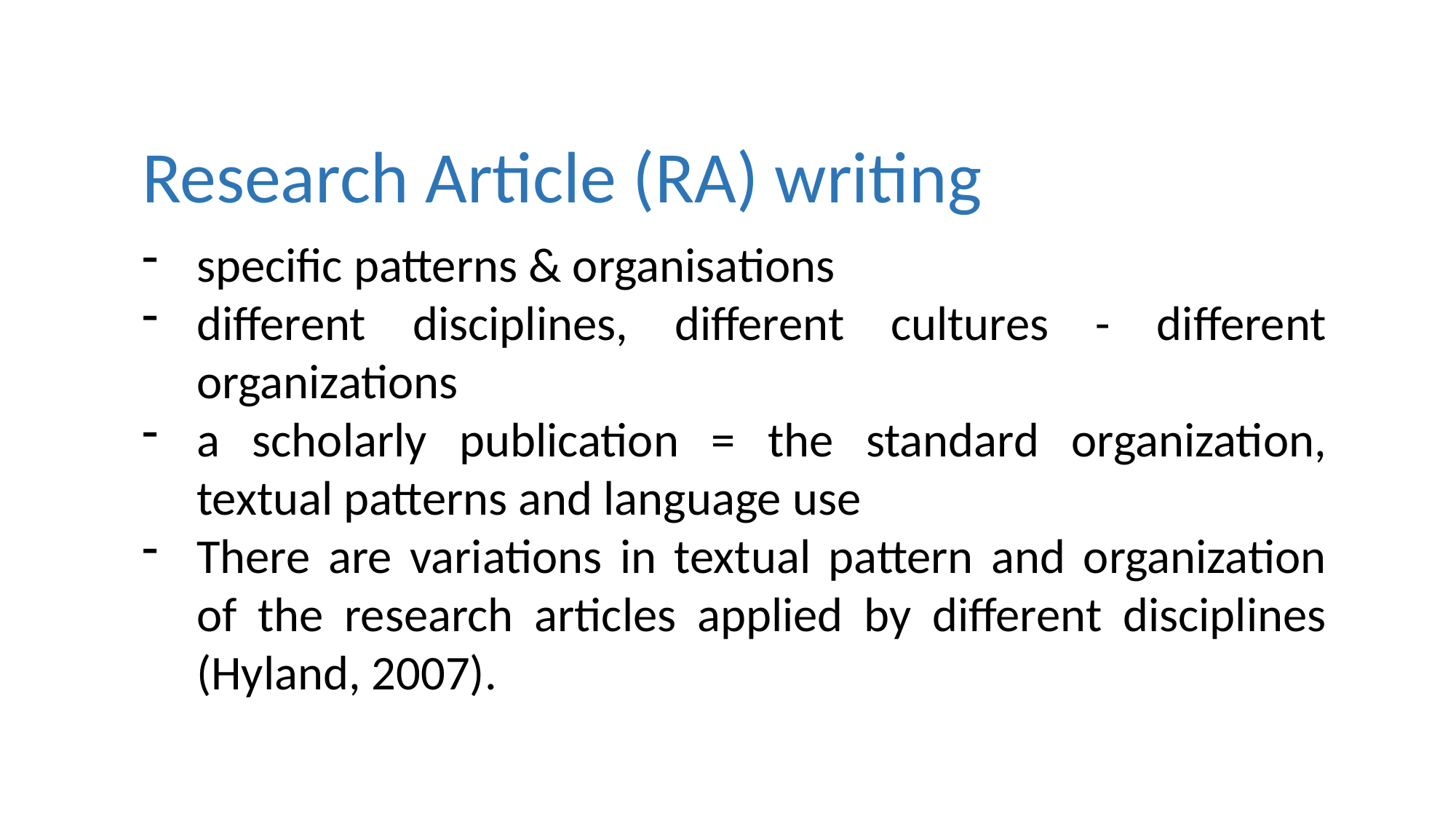

Research Article (RA) writing

specific patterns & organisations
different disciplines, different cultures - different organizations
a scholarly publication = the standard organization, textual patterns and language use
There are variations in textual pattern and organization of the research articles applied by different disciplines (Hyland, 2007).